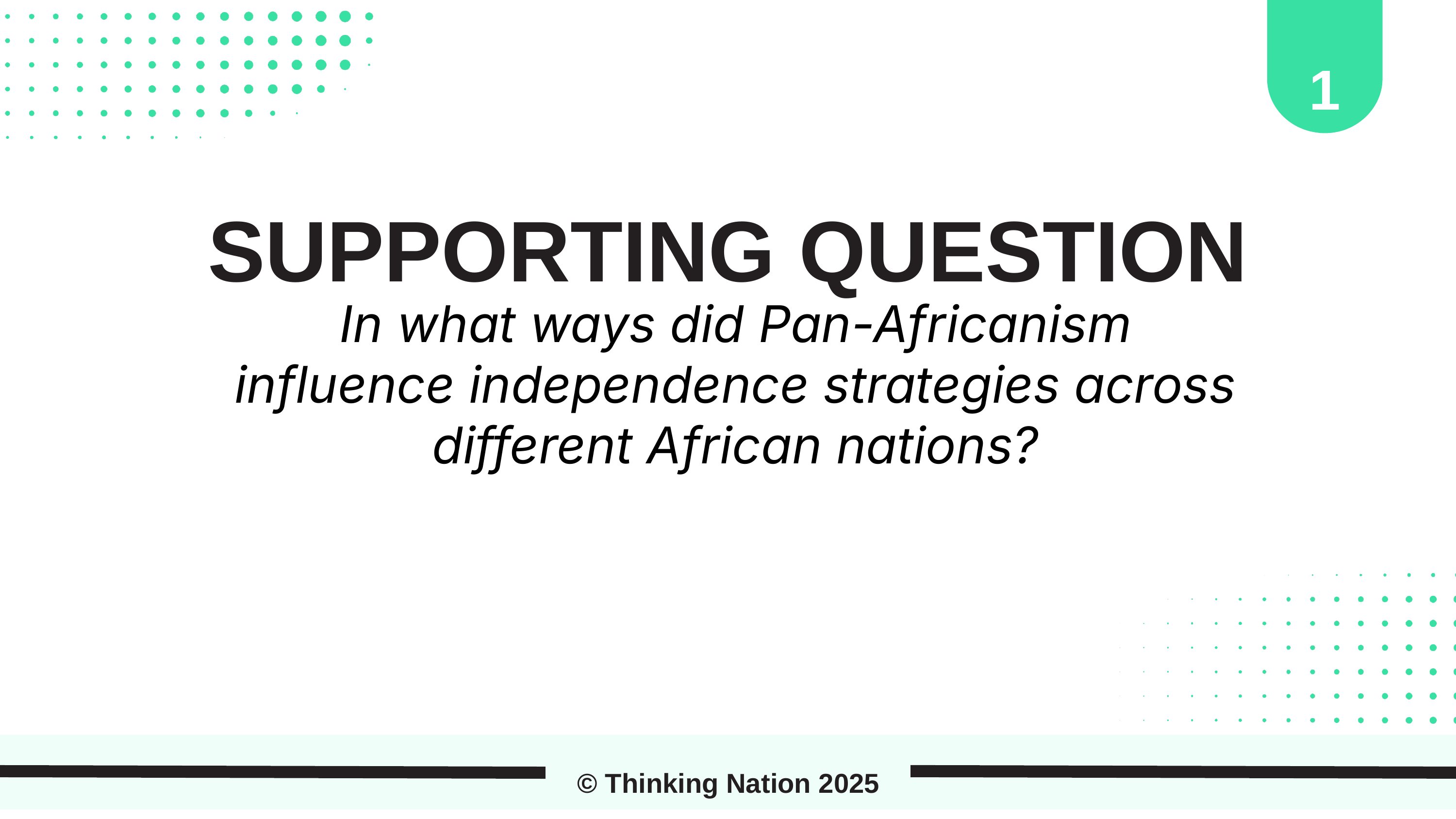

1
SUPPORTING QUESTION
In what ways did Pan-Africanism influence independence strategies across different African nations?

© Thinking Nation 2025